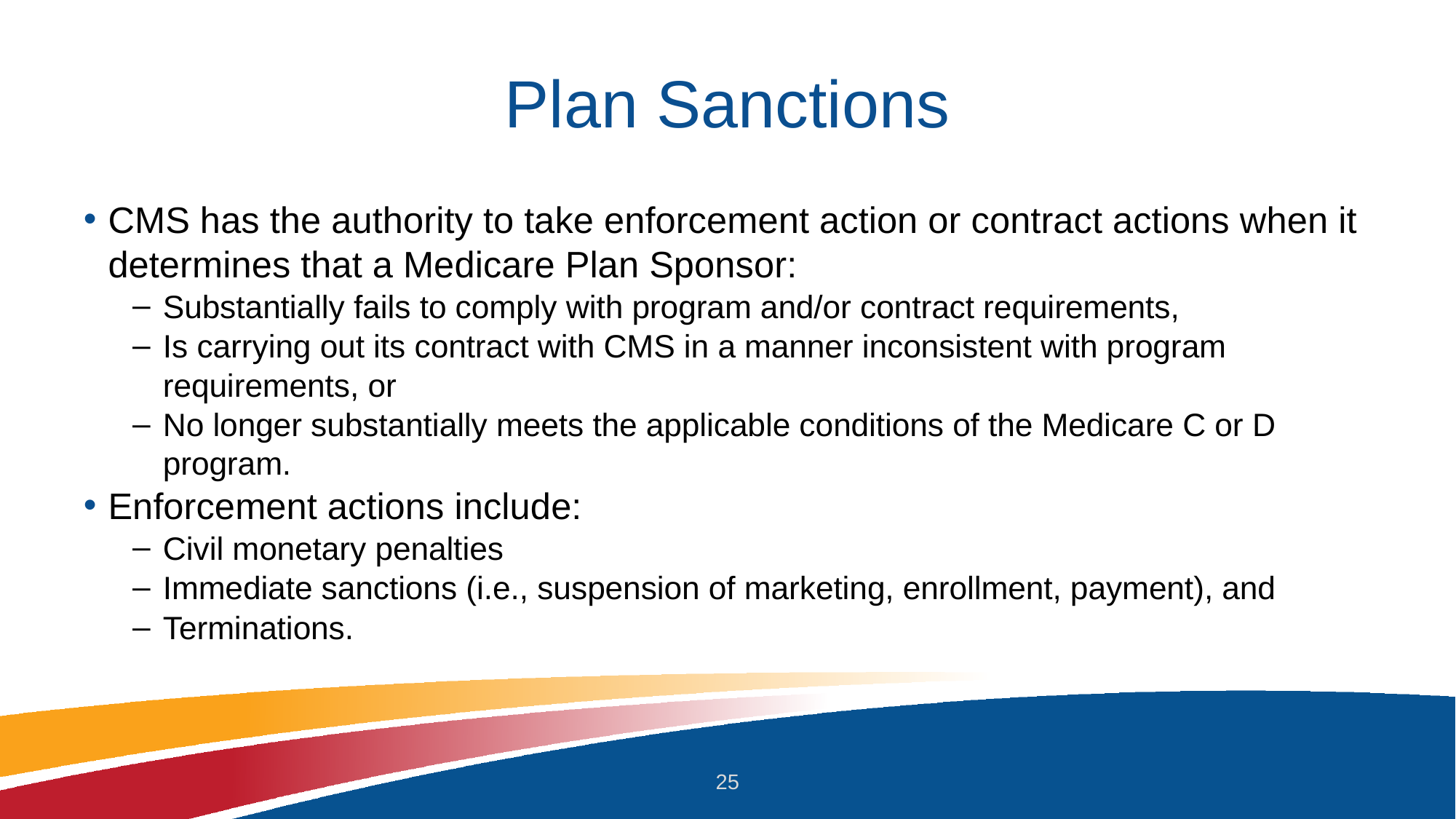

# Plan Sanctions
CMS has the authority to take enforcement action or contract actions when it determines that a Medicare Plan Sponsor:
Substantially fails to comply with program and/or contract requirements,
Is carrying out its contract with CMS in a manner inconsistent with program requirements, or
No longer substantially meets the applicable conditions of the Medicare C or D program.
Enforcement actions include:
Civil monetary penalties
Immediate sanctions (i.e., suspension of marketing, enrollment, payment), and
Terminations.
25